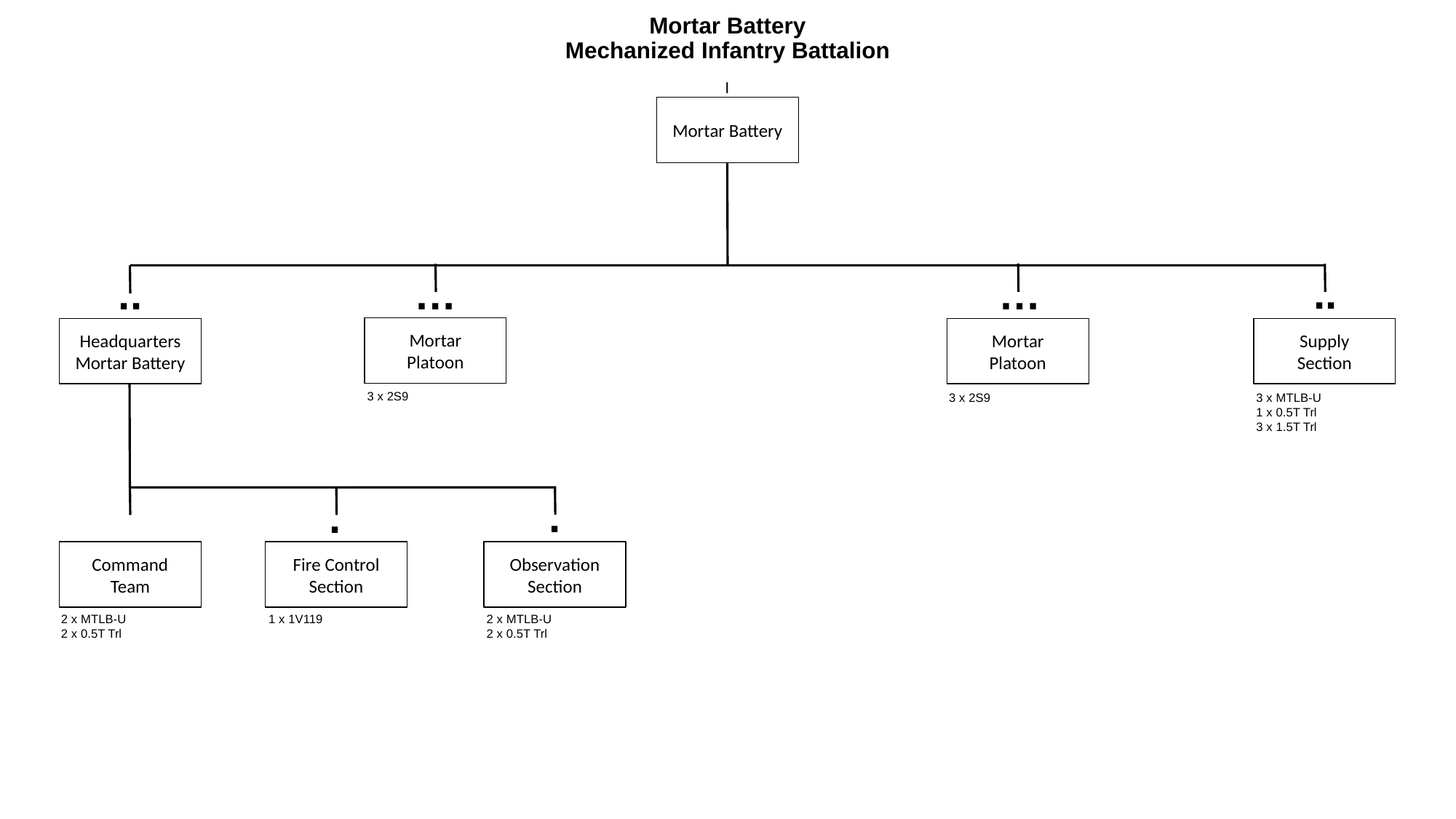

# Mortar Battery Mechanized Infantry Battalion
I
Mortar Battery
..
..
…
…
Mortar
Platoon
Headquarters Mortar Battery
Mortar
Platoon
Supply
Section
3 x 2S9
3 x 2S9
3 x MTLB-U
1 x 0.5T Trl
3 x 1.5T Trl
.
.
Command
Team
Fire Control Section
Observation
Section
2 x MTLB-U
2 x 0.5T Trl
1 x 1V119
2 x MTLB-U
2 x 0.5T Trl